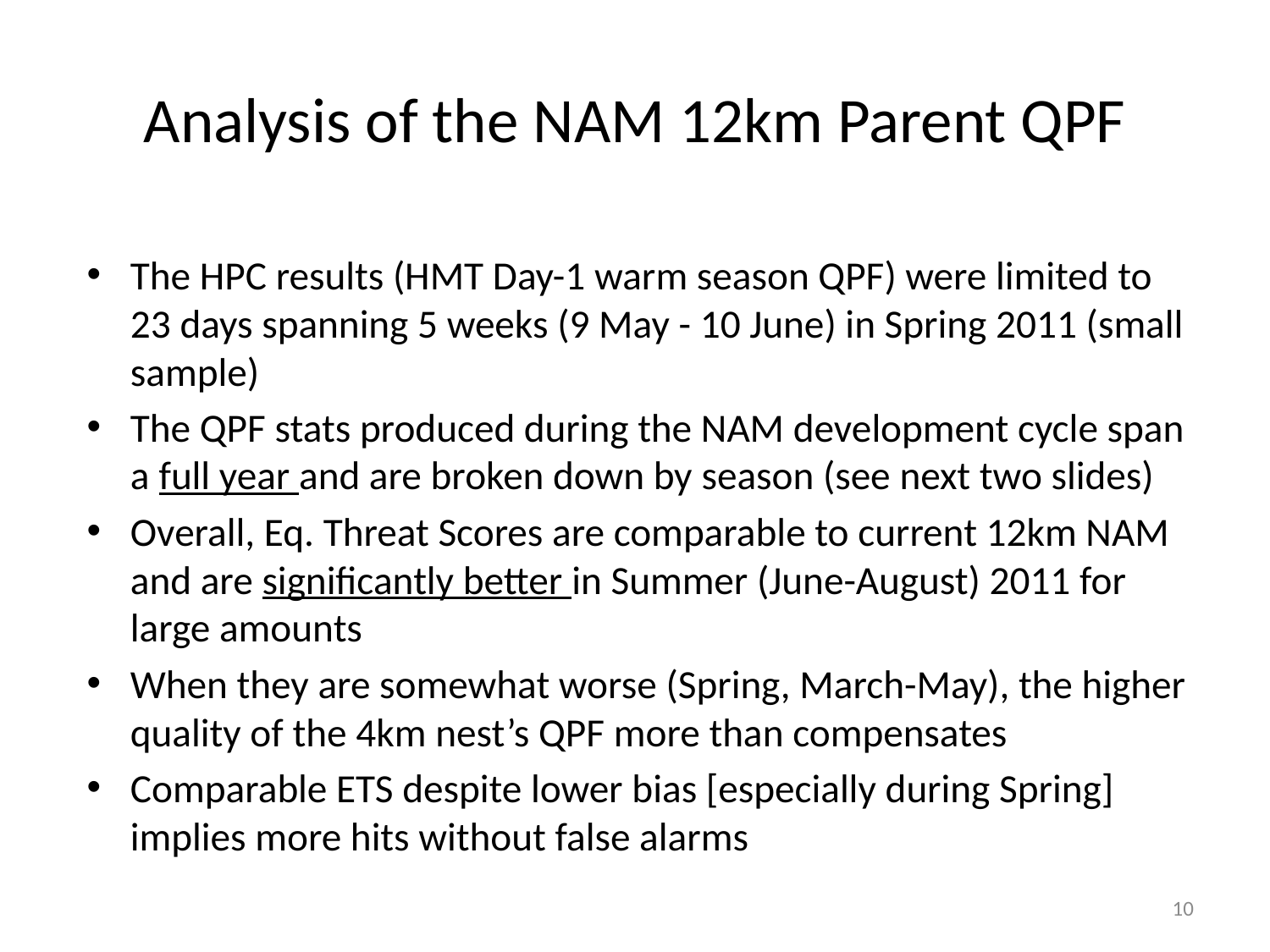

# Analysis of the NAM 12km Parent QPF
The HPC results (HMT Day-1 warm season QPF) were limited to 23 days spanning 5 weeks (9 May - 10 June) in Spring 2011 (small sample)
The QPF stats produced during the NAM development cycle span a full year and are broken down by season (see next two slides)
Overall, Eq. Threat Scores are comparable to current 12km NAM and are significantly better in Summer (June-August) 2011 for large amounts
When they are somewhat worse (Spring, March-May), the higher quality of the 4km nest’s QPF more than compensates
Comparable ETS despite lower bias [especially during Spring]  implies more hits without false alarms
10